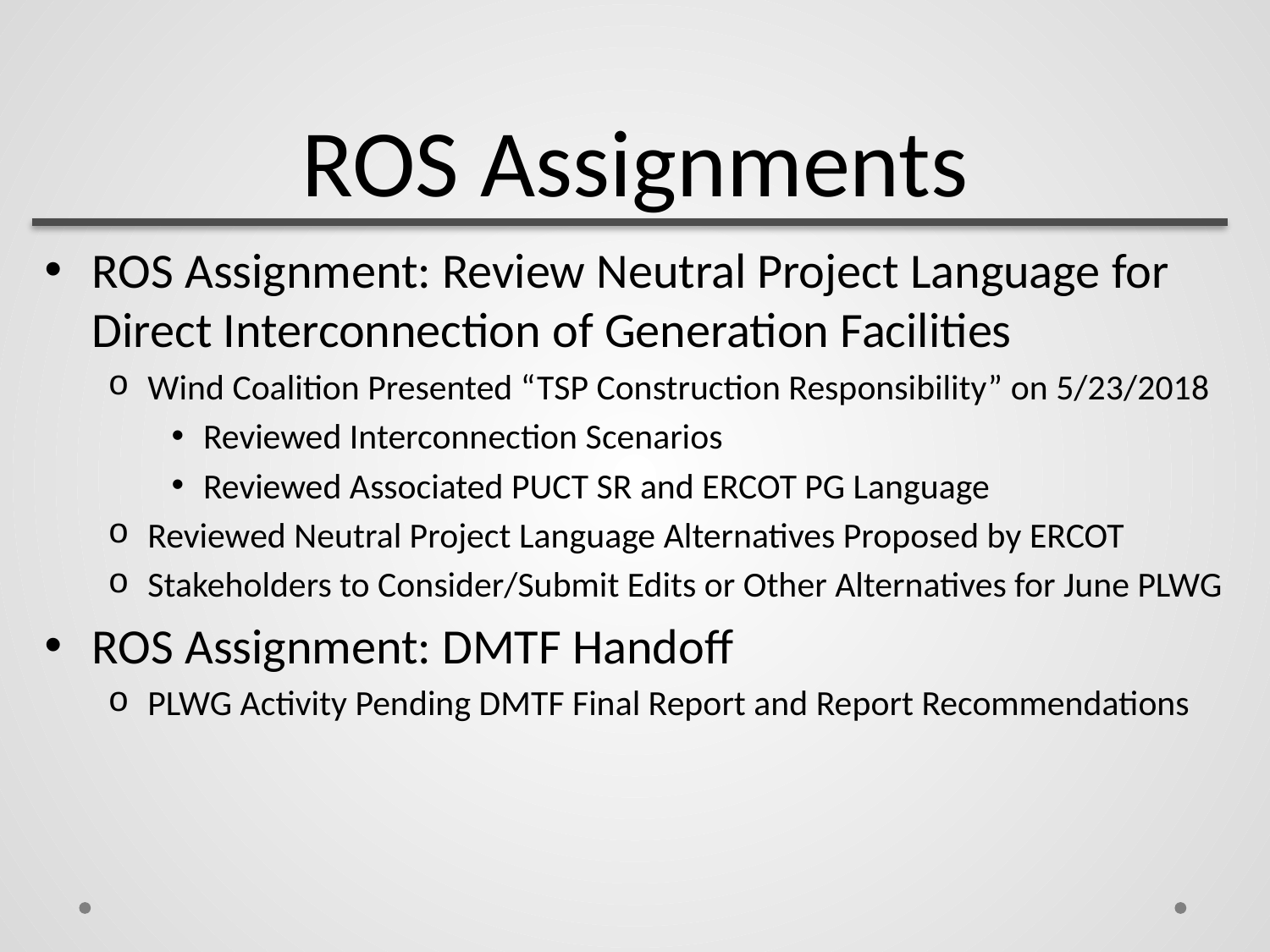

# ROS Assignments
ROS Assignment: Review Neutral Project Language for Direct Interconnection of Generation Facilities
Wind Coalition Presented “TSP Construction Responsibility” on 5/23/2018
Reviewed Interconnection Scenarios
Reviewed Associated PUCT SR and ERCOT PG Language
Reviewed Neutral Project Language Alternatives Proposed by ERCOT
Stakeholders to Consider/Submit Edits or Other Alternatives for June PLWG
ROS Assignment: DMTF Handoff
PLWG Activity Pending DMTF Final Report and Report Recommendations